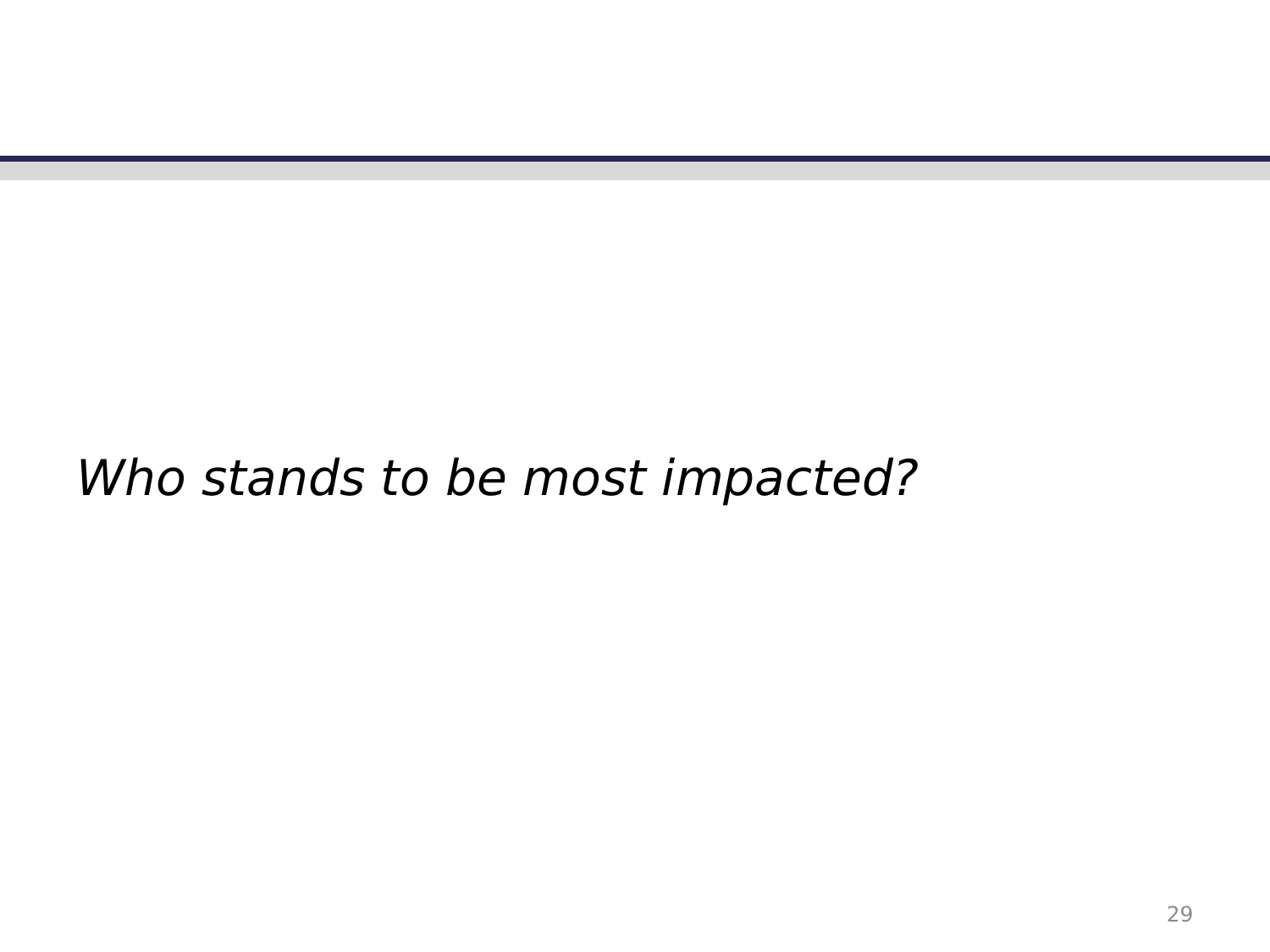

# Who stands to be most impacted?
29